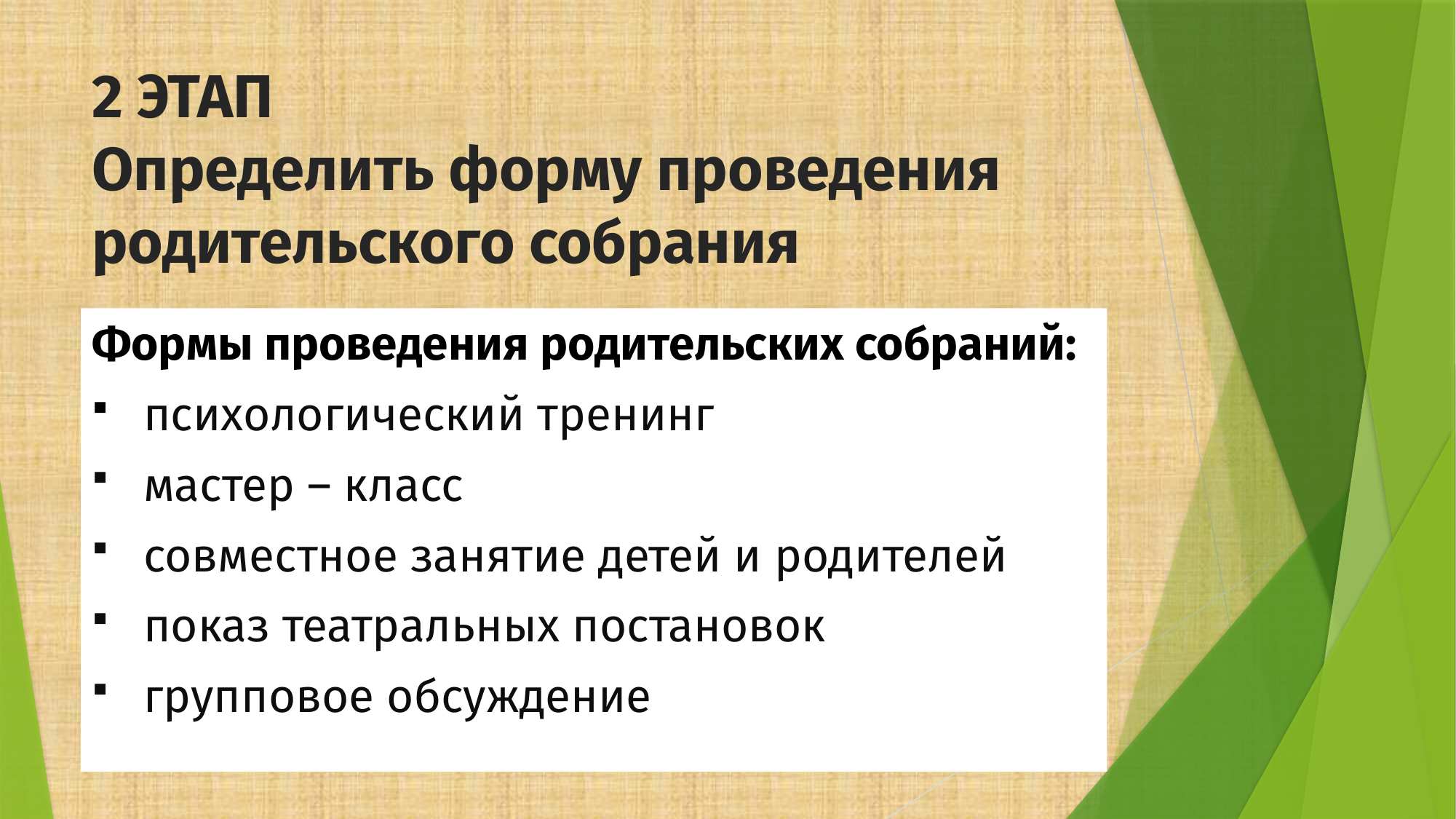

# 2 ЭТАП Определить форму проведения родительского собрания
Формы проведения родительских собраний:
 психологический тренинг
 мастер – класс
 совместное занятие детей и родителей
 показ театральных постановок
 групповое обсуждение